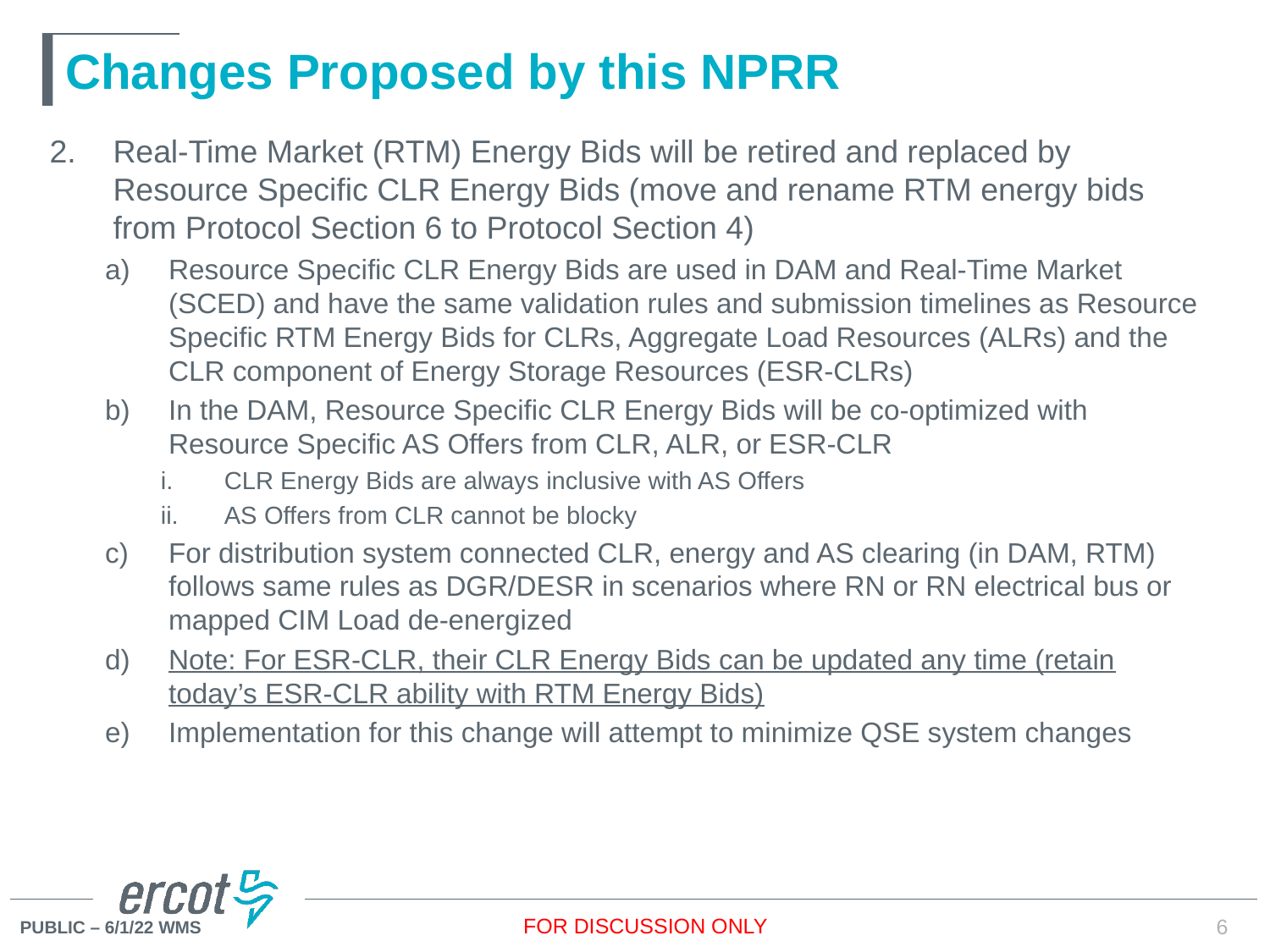

# Changes Proposed by this NPRR
Real-Time Market (RTM) Energy Bids will be retired and replaced by Resource Specific CLR Energy Bids (move and rename RTM energy bids from Protocol Section 6 to Protocol Section 4)
Resource Specific CLR Energy Bids are used in DAM and Real-Time Market (SCED) and have the same validation rules and submission timelines as Resource Specific RTM Energy Bids for CLRs, Aggregate Load Resources (ALRs) and the CLR component of Energy Storage Resources (ESR-CLRs)
In the DAM, Resource Specific CLR Energy Bids will be co-optimized with Resource Specific AS Offers from CLR, ALR, or ESR-CLR
CLR Energy Bids are always inclusive with AS Offers
AS Offers from CLR cannot be blocky
For distribution system connected CLR, energy and AS clearing (in DAM, RTM) follows same rules as DGR/DESR in scenarios where RN or RN electrical bus or mapped CIM Load de-energized
Note: For ESR-CLR, their CLR Energy Bids can be updated any time (retain today’s ESR-CLR ability with RTM Energy Bids)
Implementation for this change will attempt to minimize QSE system changes

FOR DISCUSSION ONLY
6